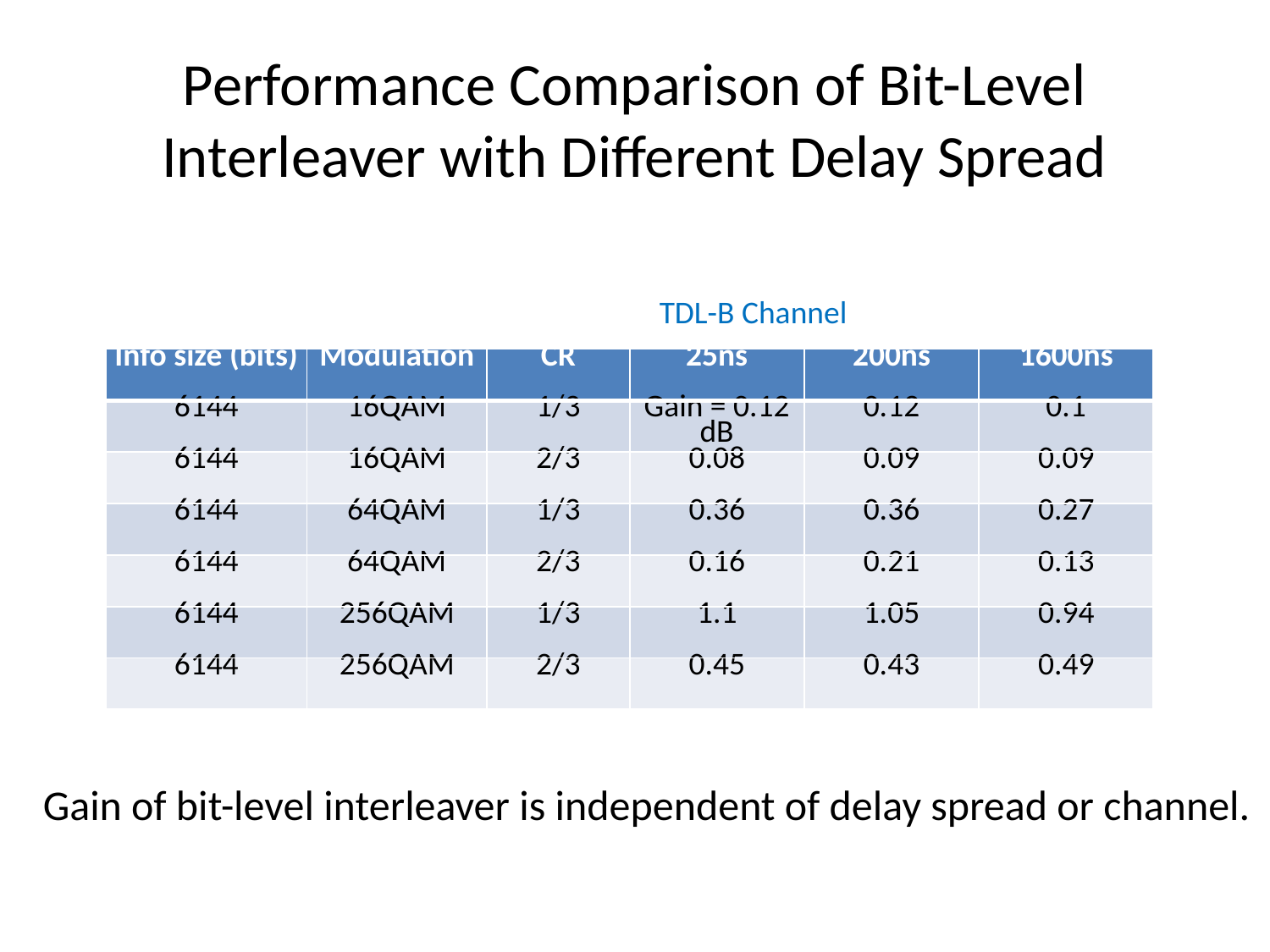

# Performance Comparison of Bit-Level Interleaver with Different Delay Spread
TDL-B Channel
| Info size (bits) | Modulation | CR | 25ns | 200ns | 1600ns |
| --- | --- | --- | --- | --- | --- |
| 6144 | 16QAM | 1/3 | Gain = 0.12 dB | 0.12 | 0.1 |
| 6144 | 16QAM | 2/3 | 0.08 | 0.09 | 0.09 |
| 6144 | 64QAM | 1/3 | 0.36 | 0.36 | 0.27 |
| 6144 | 64QAM | 2/3 | 0.16 | 0.21 | 0.13 |
| 6144 | 256QAM | 1/3 | 1.1 | 1.05 | 0.94 |
| 6144 | 256QAM | 2/3 | 0.45 | 0.43 | 0.49 |
Gain of bit-level interleaver is independent of delay spread or channel.